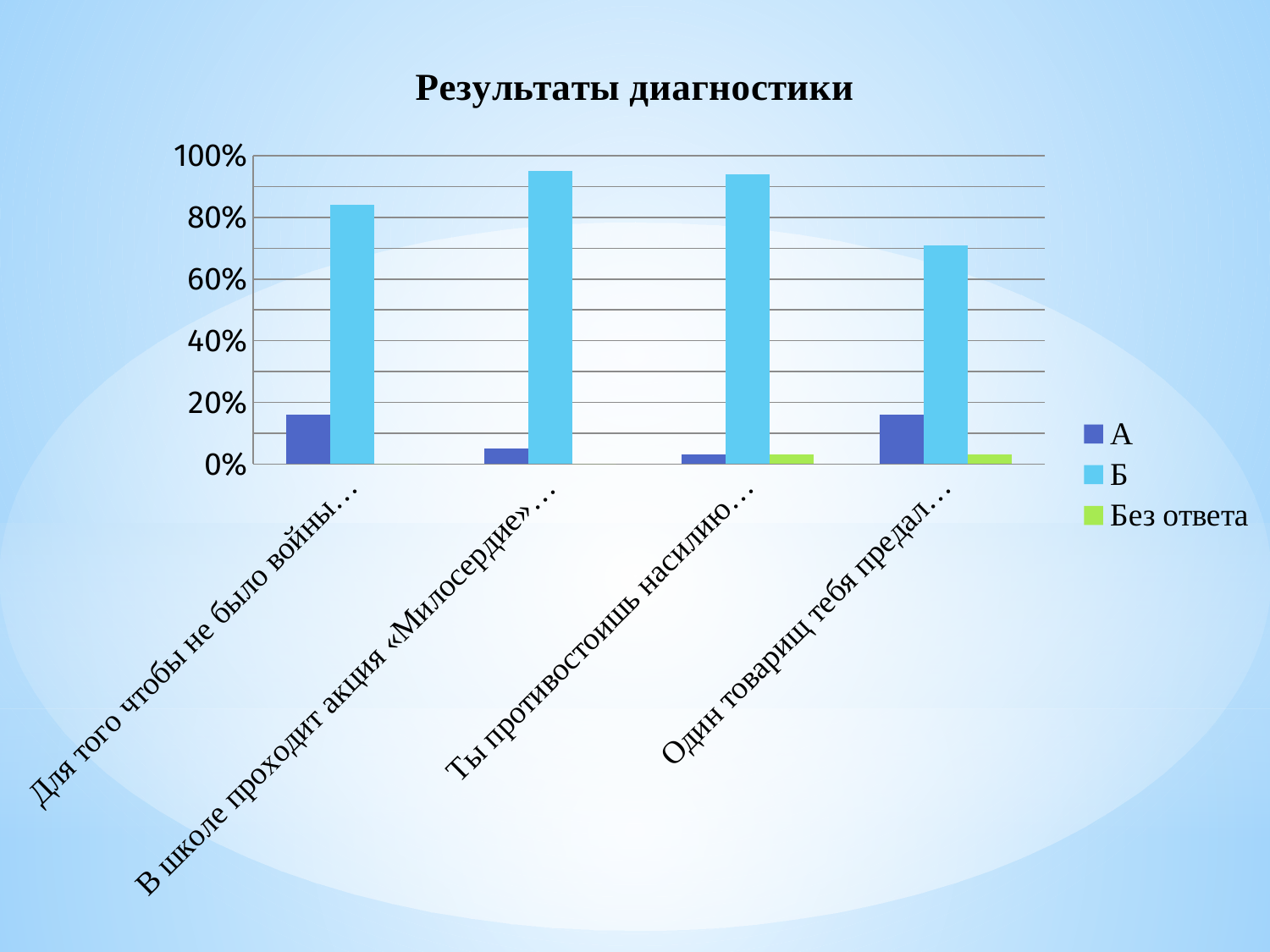

#

### Chart: Результаты диагностики

| Category | А | Б | Без ответа |
|---|---|---|---|
| Для того чтобы не было войны… | 0.16000000000000011 | 0.8400000000000006 | 0.0 |
| В школе проходит акция «Милосердие»… | 0.05000000000000004 | 0.9500000000000006 | 0.0 |
| Ты противостоишь насилию… | 0.030000000000000027 | 0.9400000000000006 | 0.030000000000000027 |
| Один товарищ тебя предал… | 0.16000000000000011 | 0.7100000000000006 | 0.030000000000000027 |